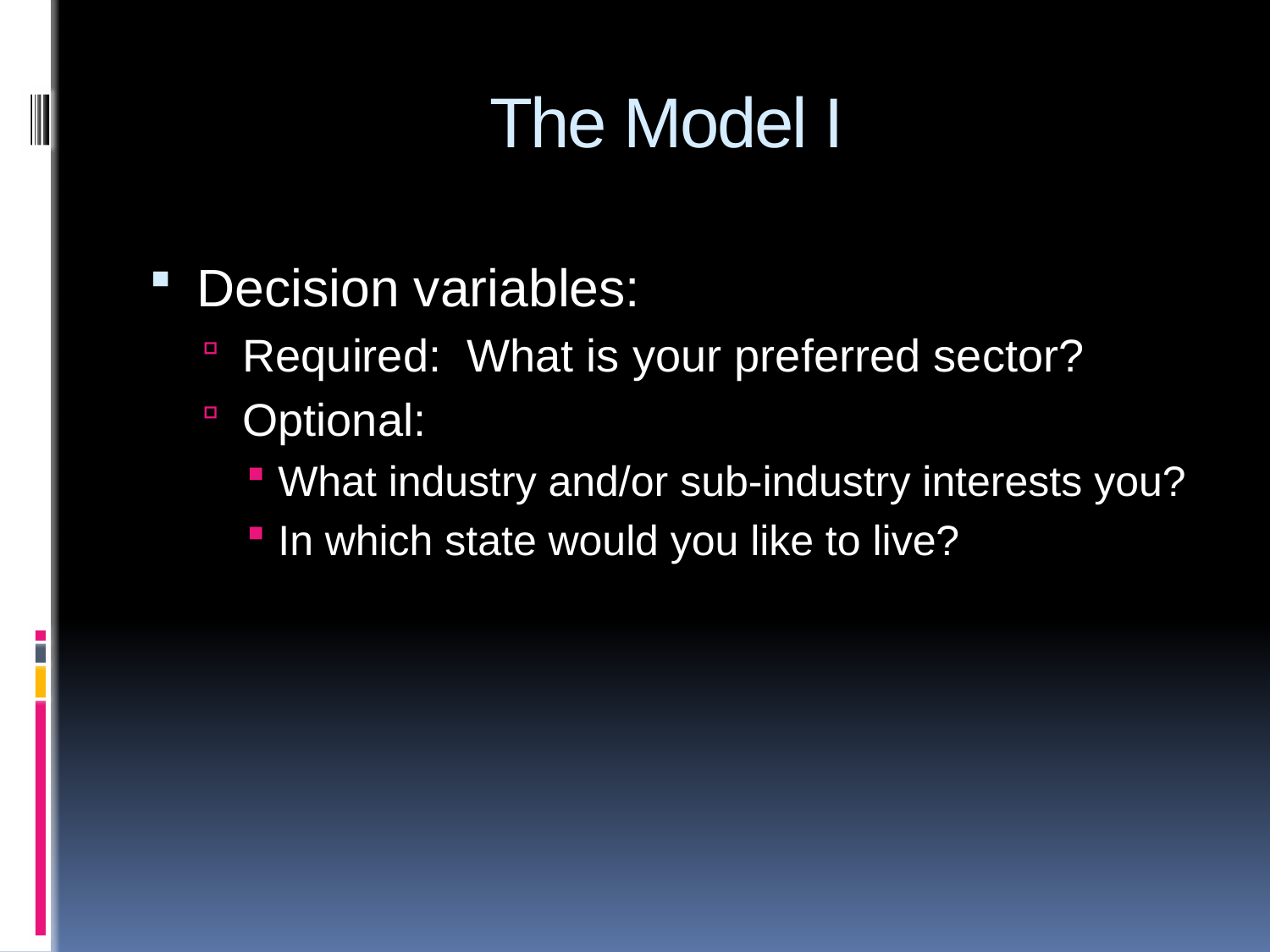

# The Model I
Decision variables:
Required:  What is your preferred sector?
Optional:
What industry and/or sub-industry interests you?
In which state would you like to live?